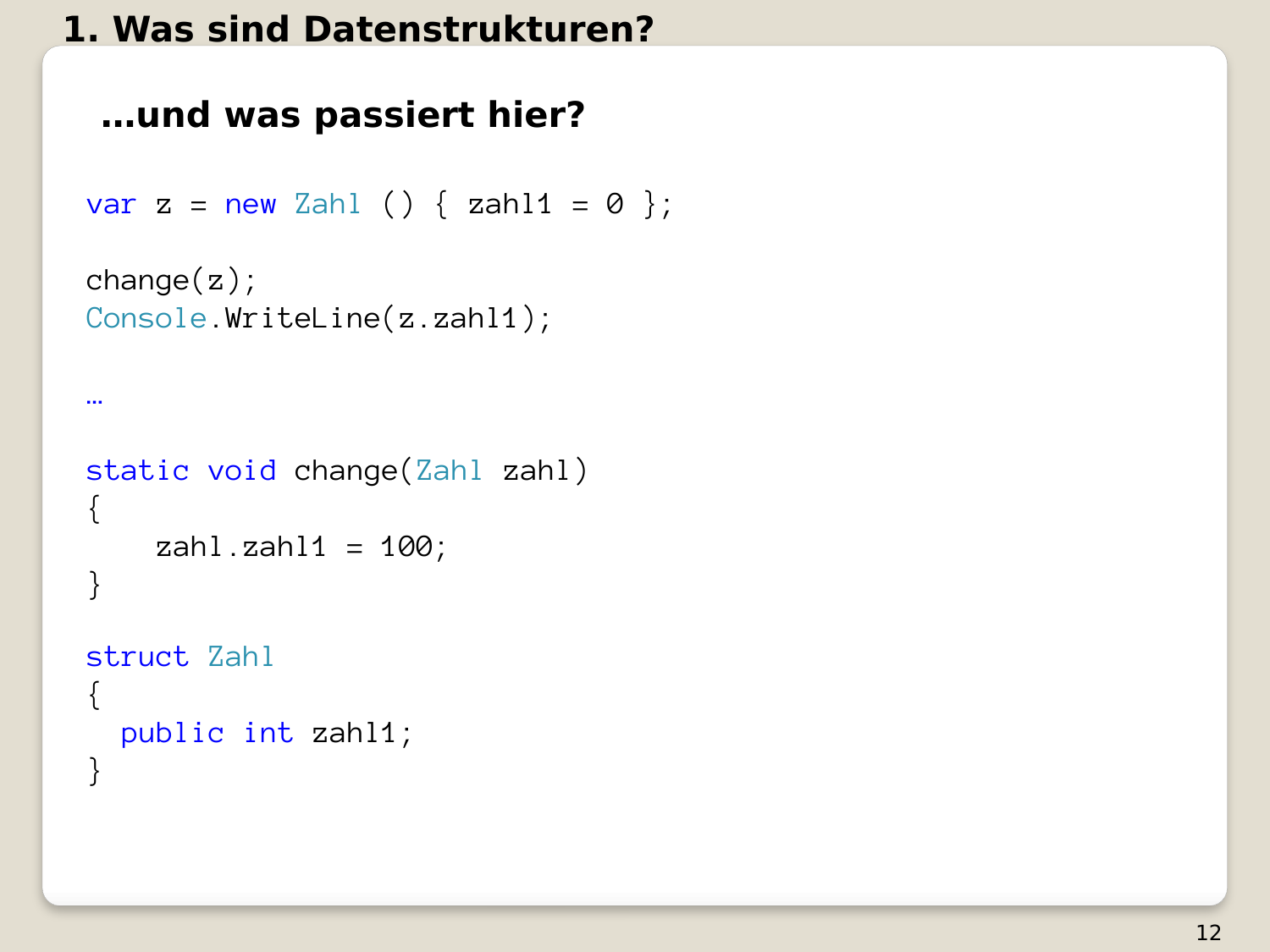

1. Was sind Datenstrukturen?
…und was passiert hier?
var z = new Zahl () { zahl1 = 0 };

change(z);
Console.WriteLine(z.zahl1);

…

static void change(Zahl zahl)
{
    zahl.zahl1 = 100;
}

struct Zahl
{
  public int zahl1;
}